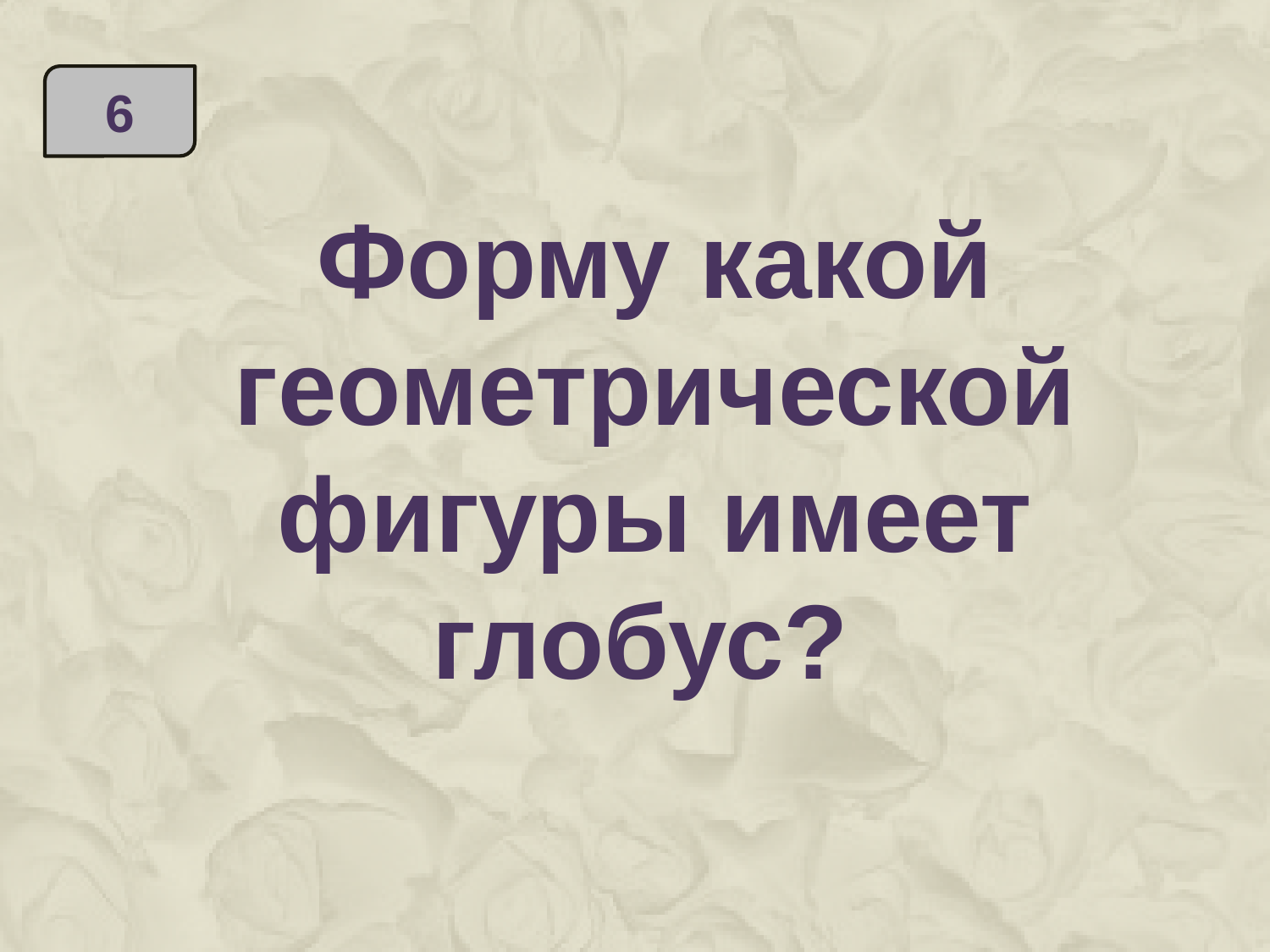

6
Форму какой геометрической фигуры имеет глобус?